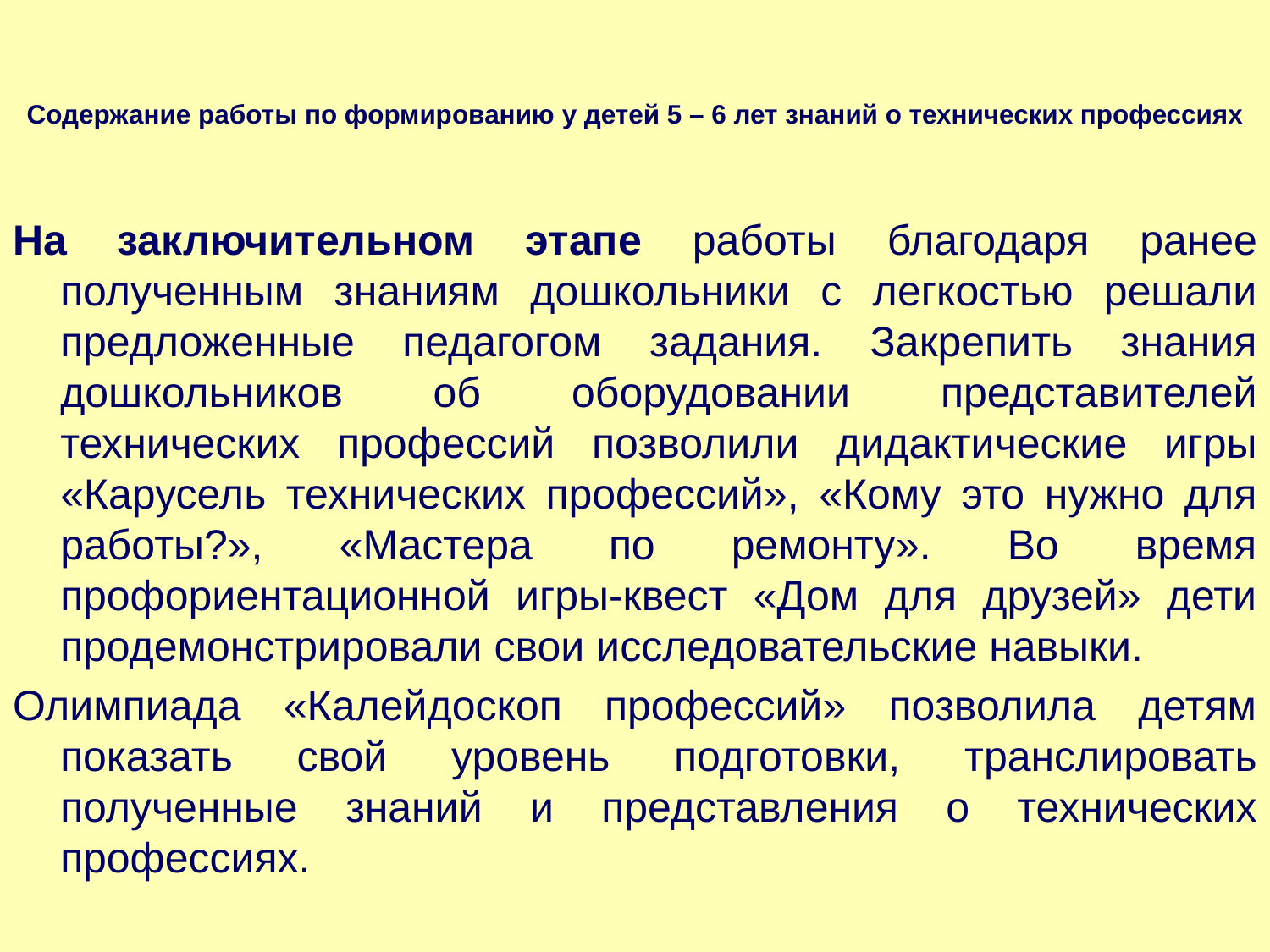

# Содержание работы по формированию у детей 5 – 6 лет знаний о технических профессиях
На заключительном этапе работы благодаря ранее полученным знаниям дошкольники с легкостью решали предложенные педагогом задания. Закрепить знания дошкольников об оборудовании представителей технических профессий позволили дидактические игры «Карусель технических профессий», «Кому это нужно для работы?», «Мастера по ремонту». Во время профориентационной игры-квест «Дом для друзей» дети продемонстрировали свои исследовательские навыки.
Олимпиада «Калейдоскоп профессий» позволила детям показать свой уровень подготовки, транслировать полученные знаний и представления о технических профессиях.